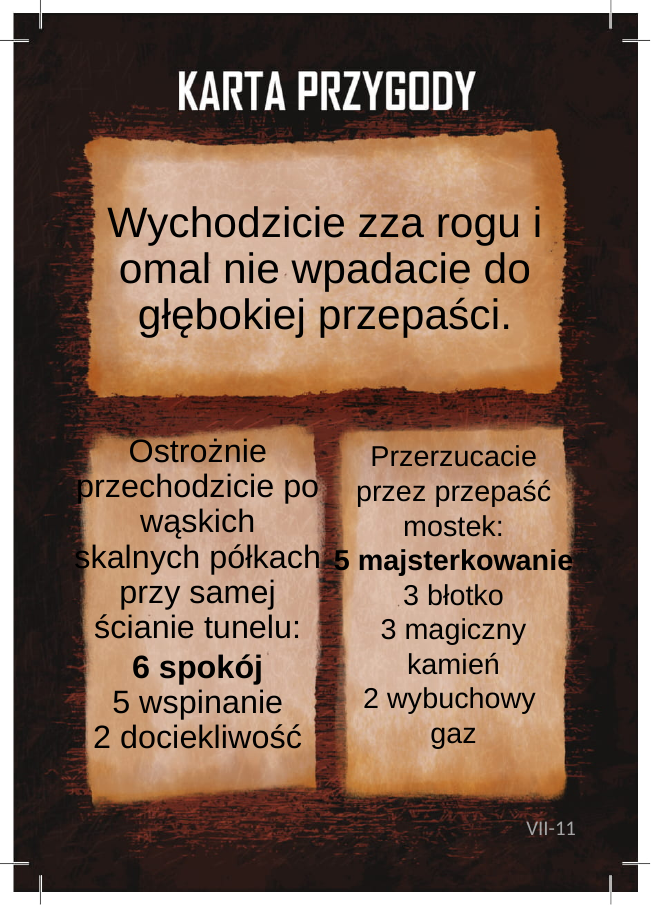

# Wychodzicie zza rogu i omal nie wpadacie do głębokiej przepaści.
Przerzucacie przez przepaść mostek:
5 majsterkowanie
3 błotko
3 magiczny kamień
2 wybuchowy
gaz
Ostrożnie przechodzicie po wąskich skalnych półkach przy samej ścianie tunelu:
6 spokój
5 wspinanie
2 dociekliwość
VII-11